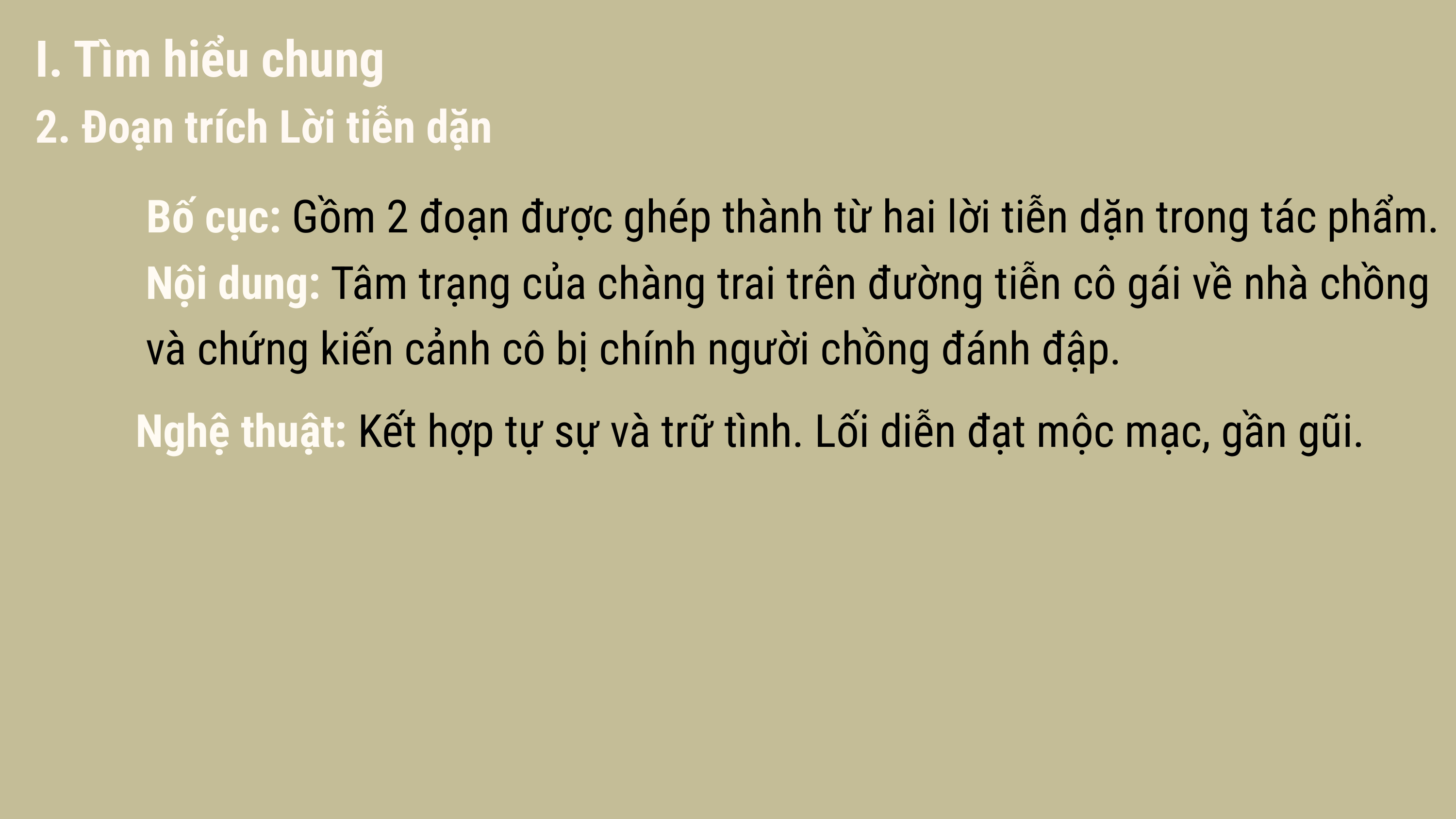

I. Tìm hiểu chung
2. Đoạn trích Lời tiễn dặn
Bố cục: Gồm 2 đoạn được ghép thành từ hai lời tiễn dặn trong tác phẩm.
Nội dung: Tâm trạng của chàng trai trên đường tiễn cô gái về nhà chồng và chứng kiến cảnh cô bị chính người chồng đánh đập.
Nghệ thuật: Kết hợp tự sự và trữ tình. Lối diễn đạt mộc mạc, gần gũi.